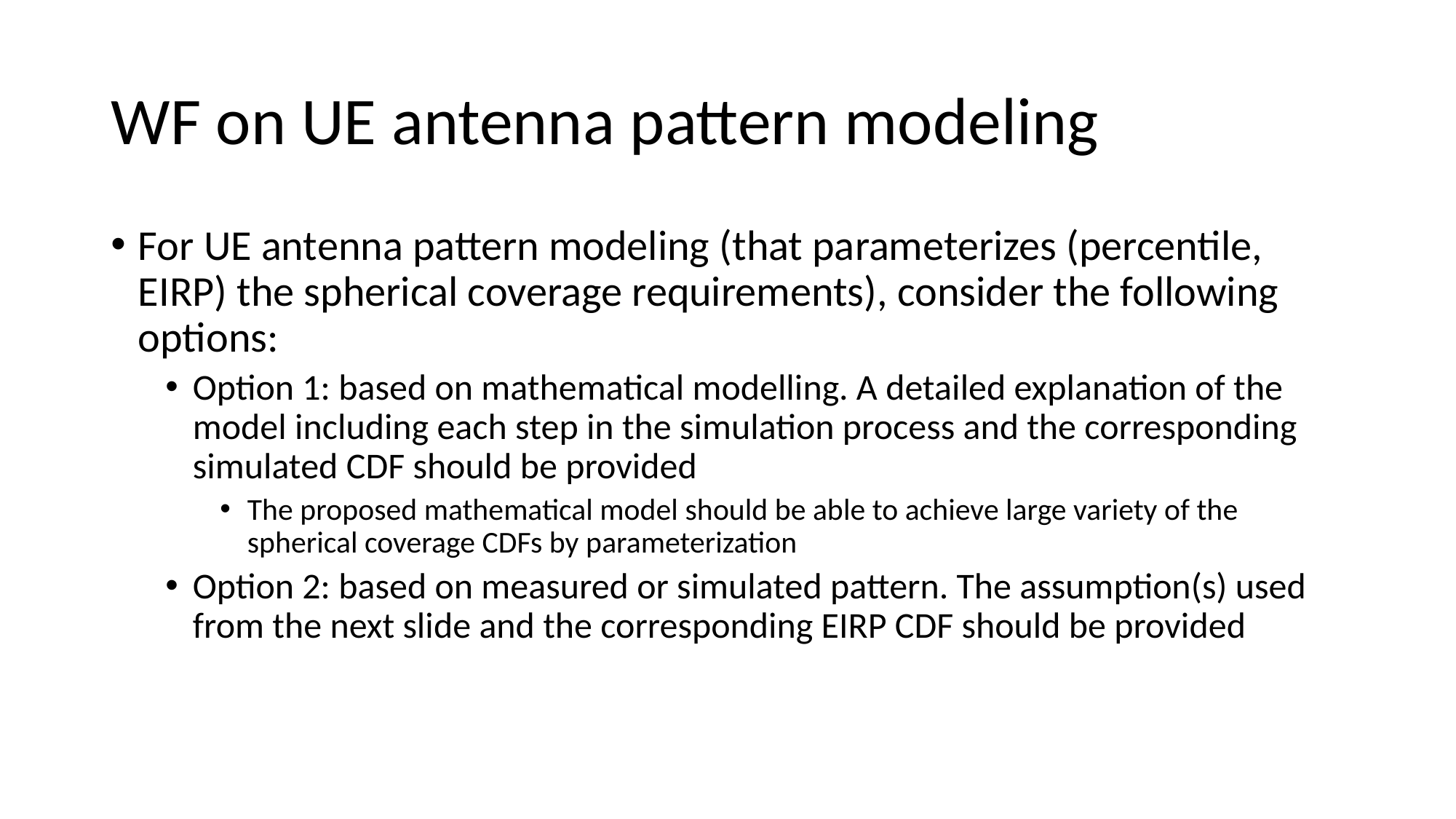

# WF on UE antenna pattern modeling
For UE antenna pattern modeling (that parameterizes (percentile, EIRP) the spherical coverage requirements), consider the following options:
Option 1: based on mathematical modelling. A detailed explanation of the model including each step in the simulation process and the corresponding simulated CDF should be provided
The proposed mathematical model should be able to achieve large variety of the spherical coverage CDFs by parameterization
Option 2: based on measured or simulated pattern. The assumption(s) used from the next slide and the corresponding EIRP CDF should be provided